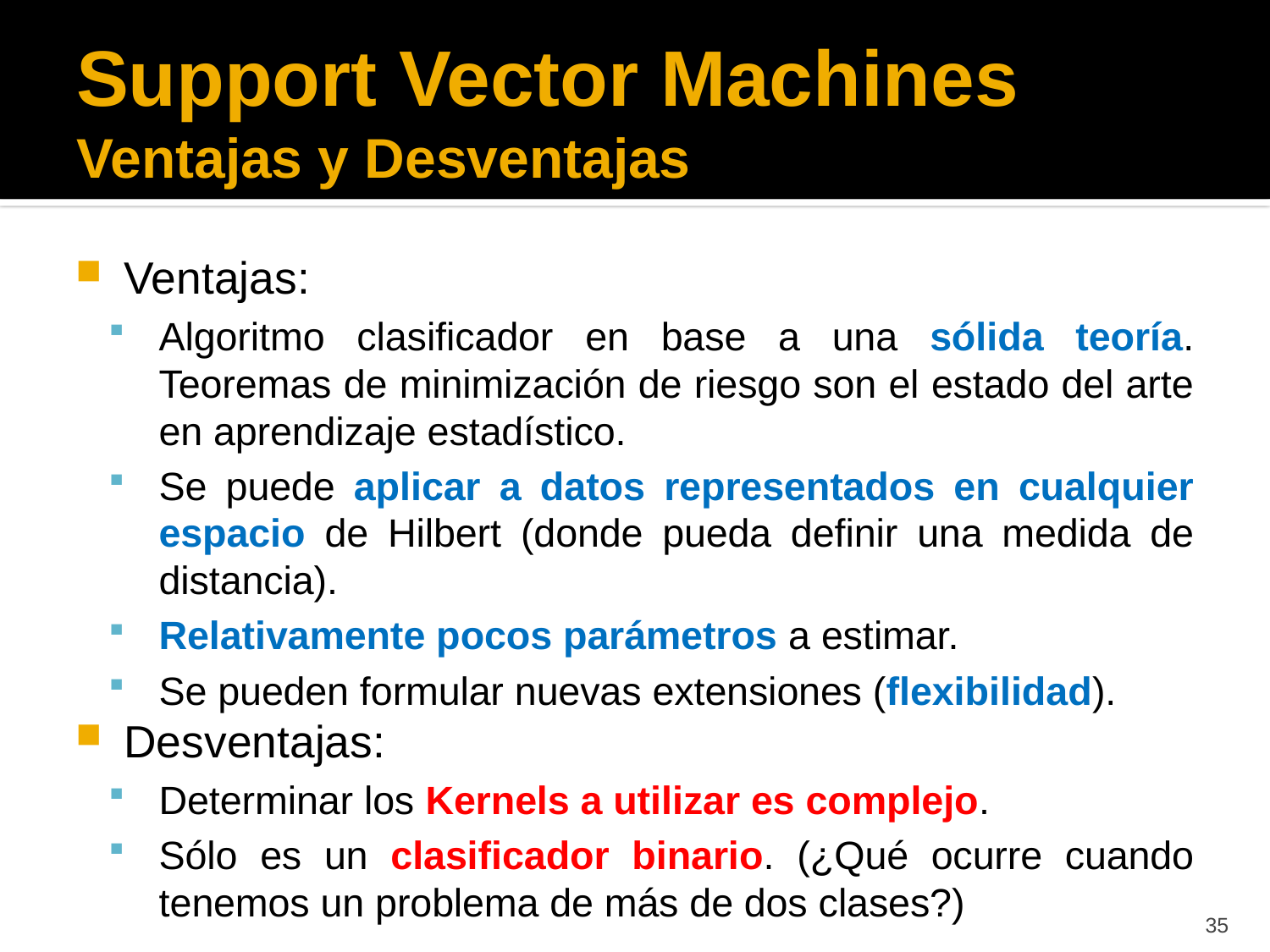

# Support Vector Machines Ventajas y Desventajas
Ventajas:
Algoritmo clasificador en base a una sólida teoría. Teoremas de minimización de riesgo son el estado del arte en aprendizaje estadístico.
Se puede aplicar a datos representados en cualquier espacio de Hilbert (donde pueda definir una medida de distancia).
Relativamente pocos parámetros a estimar.
Se pueden formular nuevas extensiones (flexibilidad).
Desventajas:
Determinar los Kernels a utilizar es complejo.
Sólo es un clasificador binario. (¿Qué ocurre cuando tenemos un problema de más de dos clases?)
35